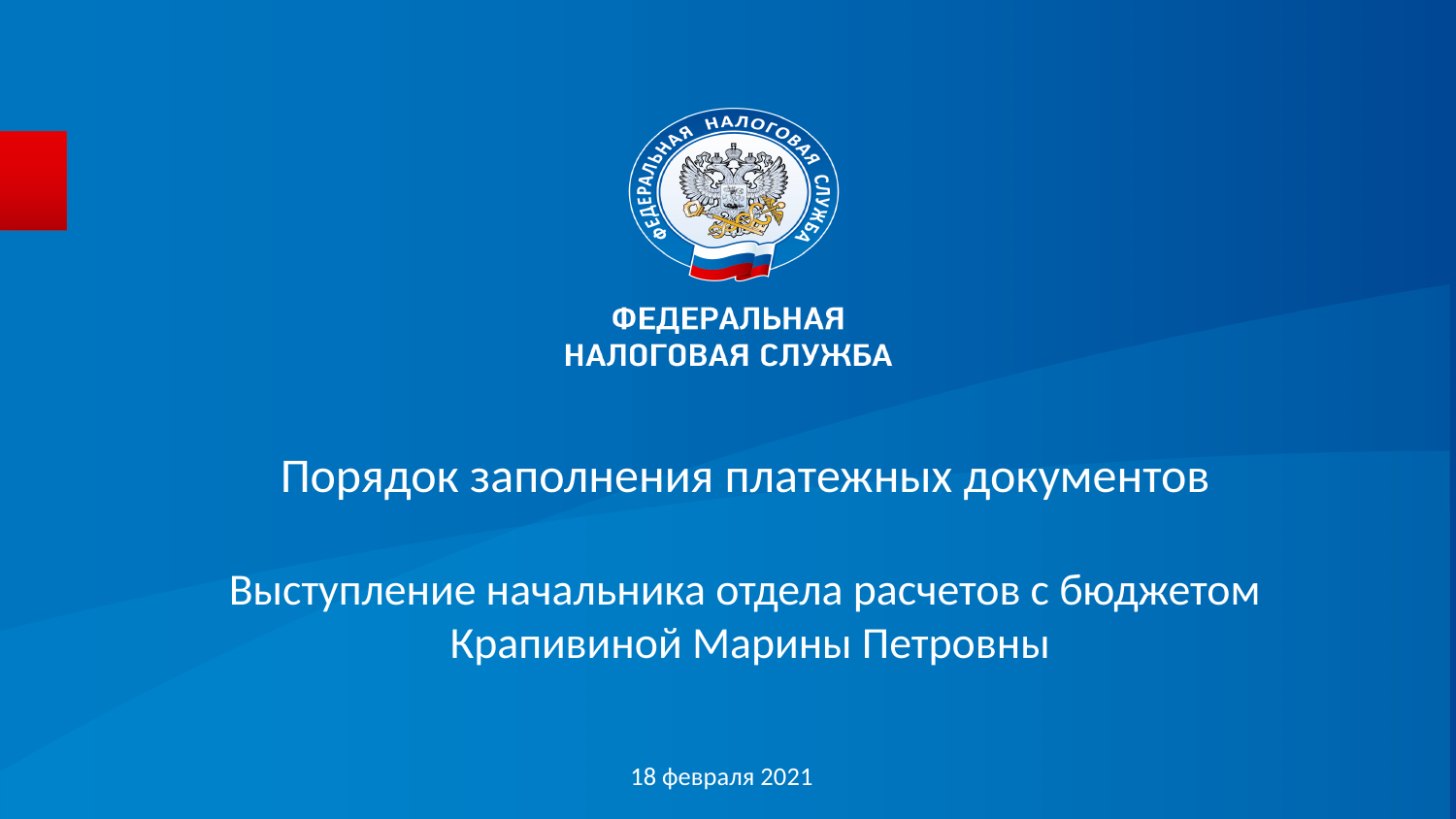

# Порядок заполнения платежных документов Выступление начальника отдела расчетов с бюджетом Крапивиной Марины Петровны

18 февраля 2021